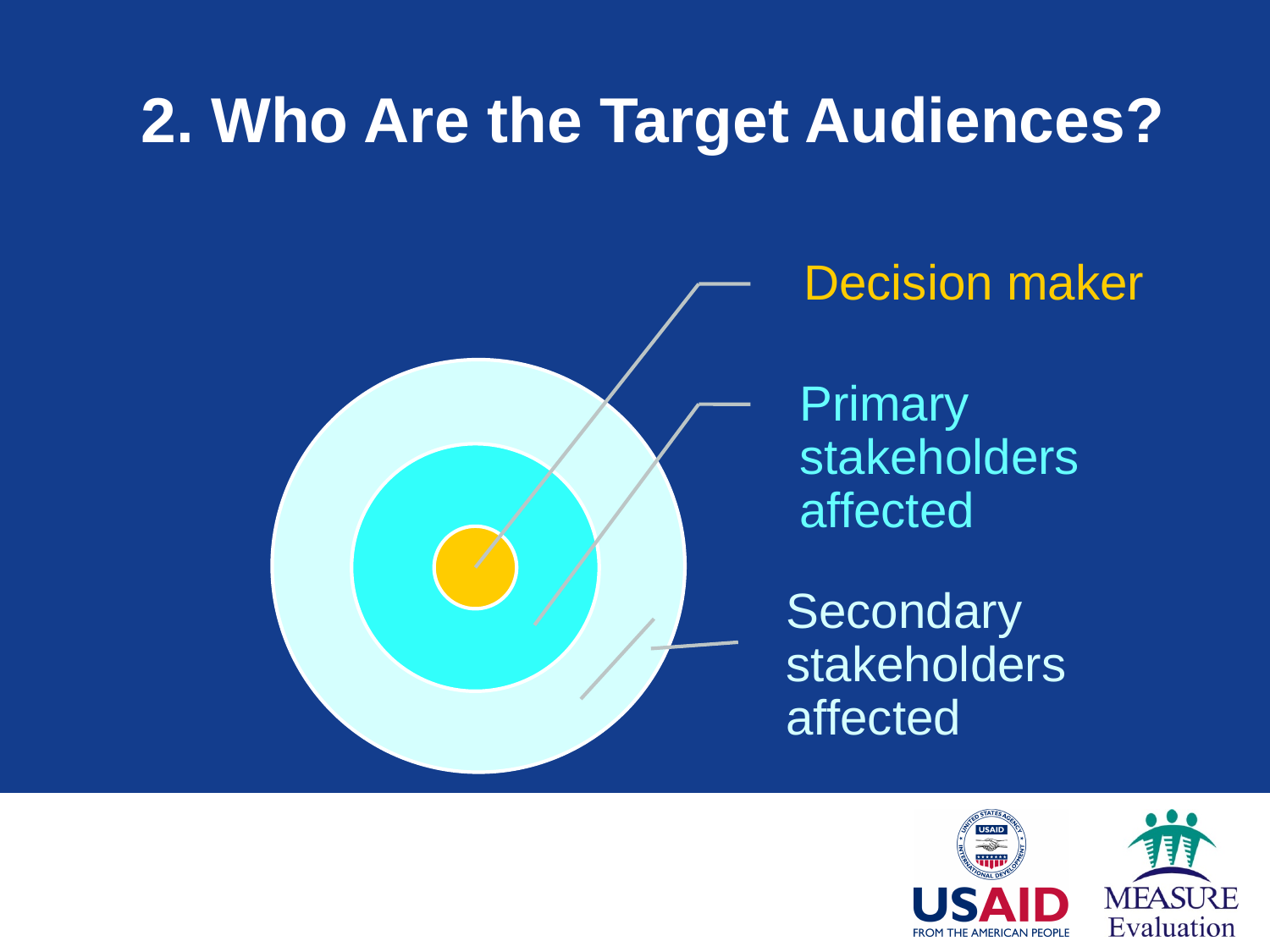

# 2. Who Are the Target Audiences?
Decision maker
Primary stakeholders affected
Secondary stakeholders affected